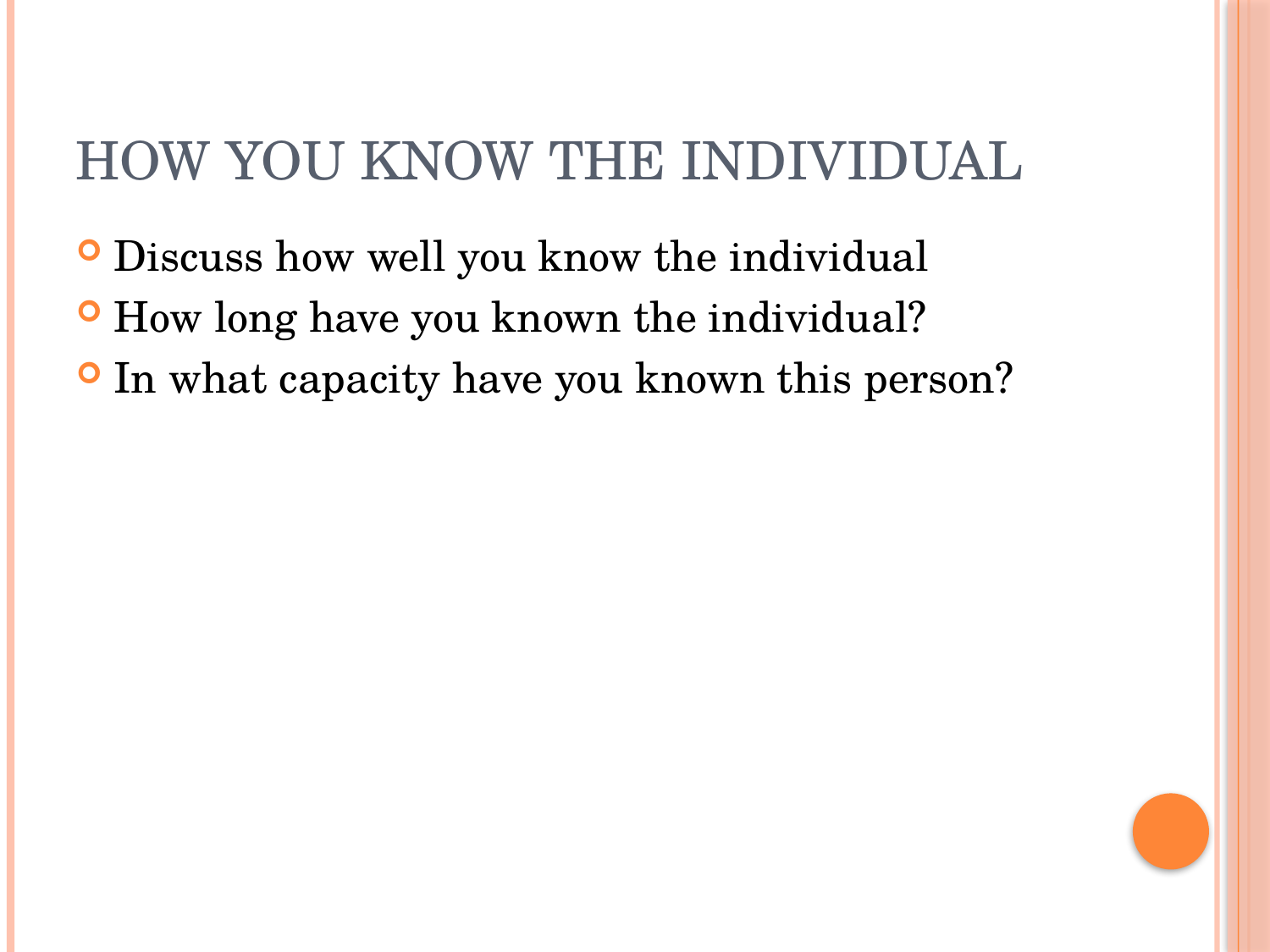

# How you know the individual
Discuss how well you know the individual
How long have you known the individual?
In what capacity have you known this person?